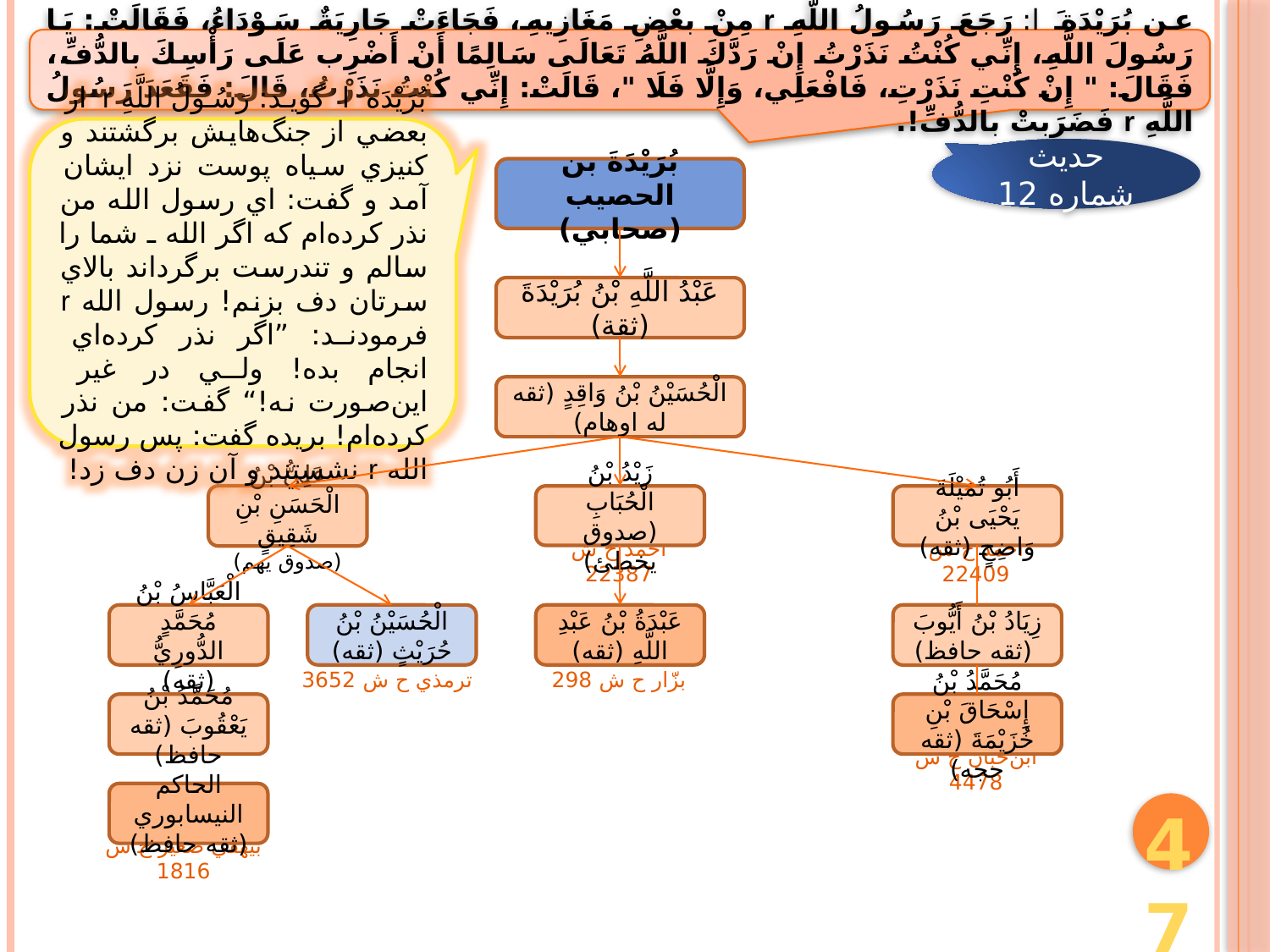

عن بُرَيْدَةَ ا: رَجَعَ رَسُولُ اللَّهِ r مِنْ بعْضِ مَغَازِيهِ، فَجَاءَتْ جَارِيَةٌ سَوْدَاءُ، فَقَالَتْ: يَا رَسُولَ اللَّهِ، إِنِّي كُنْتُ نَذَرْتُ إِنْ رَدَّكَ اللَّهُ تَعَالَى سَالِمًا أَنْ أَضْرِب عَلَى رَأْسِكَ بالدُّفِّ، فَقَالَ: " إِنْ كُنْتِ نَذَرْتِ، فَافْعَلِي، وَإِلَّا فَلَا "، قَالَتْ: إِنِّي كُنْتُ نَذَرْتُ، قَالَ: فَقَعَدَ رَسُولُ اللَّهِ r فَضَرَبتْ بالدُّفِّ!.
بُرَيْدَه ا گويد: رَسُولُ اللَّهِ r از بعضي از جنگ‌هايش برگشتند و كنيزي سياه پوست نزد ايشان آمد و گفت: اي رسول الله من نذر كرده‌ام كه اگر الله ـ شما را سالم و تندرست برگرداند بالاي ‌سرتان دف بزنم! رسول الله r فرمودند: ”اگر نذر كرده‌اي انجام بده! ولي در غير اين‌صورت نه!“ گفت: من نذر كرده‌ام! بريده گفت: پس رسول الله r نشستند و آن زن دف زد!
حديث شماره 12
بُرَيْدَةَ بن الحصيب (صحابي)
عَبْدُ اللَّهِ بْنُ بُرَيْدَةَ (ثقة)
الْحُسَيْنُ بْنُ وَاقِدٍ (ثقه له اوهام)
عَلِيُّ بْنُ الْحَسَنِ بْنِ شَقِيقٍ (صدوق يهم)
زَيْدُ بْنُ الْحُبَابِ (صدوق يخطئ)
أَبُو تُمَيْلَةَ يَحْيَى بْنُ وَاضِحٍ (ثقه)
احمد ح ش 22387
احمد ح ش 22409
الْعَبَّاسُ بْنُ مُحَمَّدٍ الدُّورِيُّ (ثقه)
الْحُسَيْنُ بْنُ حُرَيْثٍ (ثقه)
عَبْدَةُ بْنُ عَبْدِ اللَّهِ (ثقه)
زِيَادُ بْنُ أَيُّوبَ
 (ثقه حافظ)
ترمذي ح ش 3652
بزّار ح ش 298
مُحَمَّدُ بْنُ يَعْقُوبَ (ثقه حافظ)
مُحَمَّدُ بْنُ إِِسْحَاقَ بْنِ خُزَيْمَةَ (ثقه حجه)
ابن‌حبان ح ش 4478
الحاكم النيسابوري
(ثقه حافظ)
47
بيهقي صغير ح ش 1816